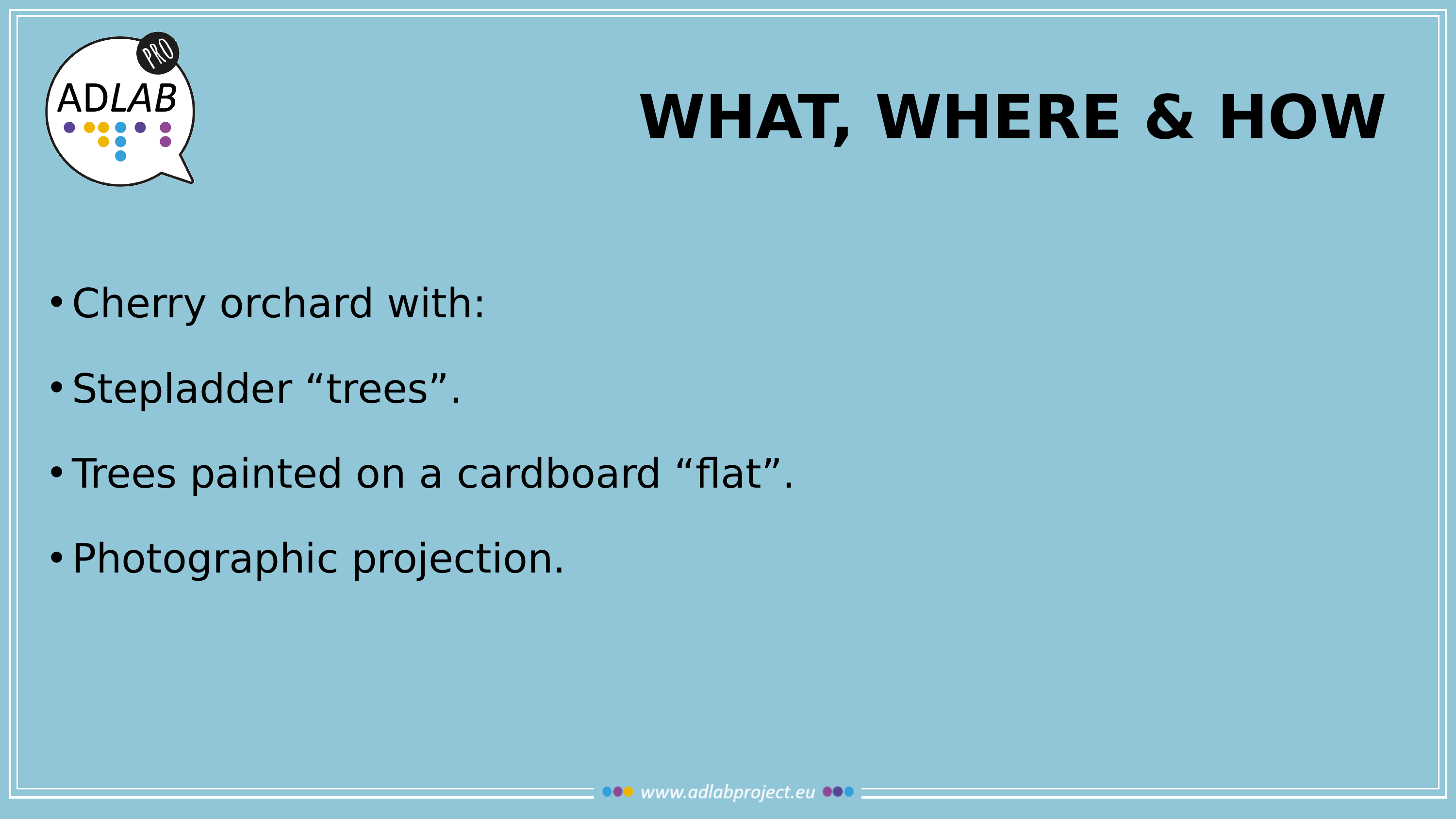

# What, where & how
Cherry orchard with:
Stepladder “trees”.
Trees painted on a cardboard “flat”.
Photographic projection.